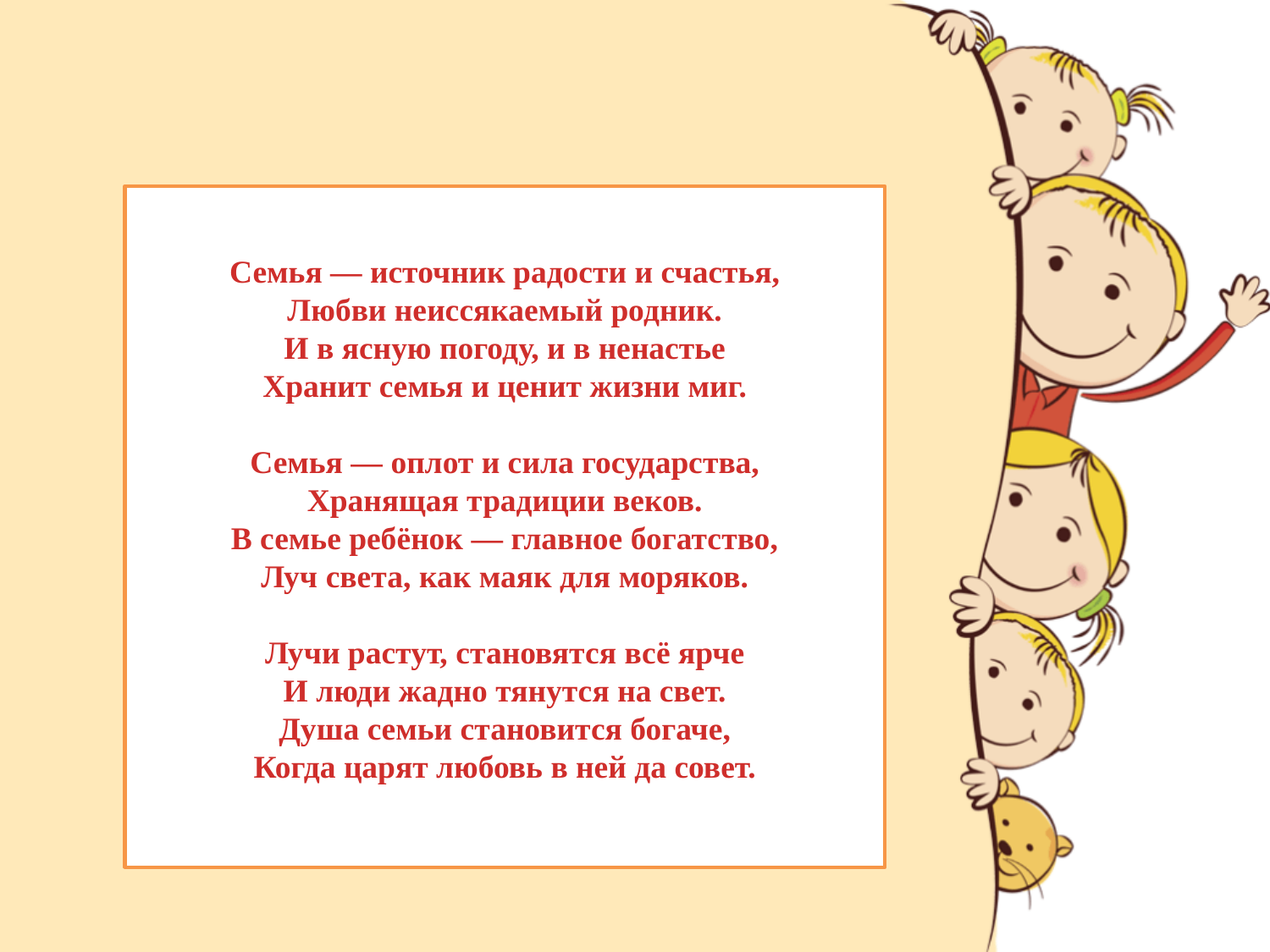

#

Семья — источник радости и счастья,
Любви неиссякаемый родник.
И в ясную погоду, и в ненастье
Хранит семья и ценит жизни миг.
Семья — оплот и сила государства,
Хранящая традиции веков.
В семье ребёнок — главное богатство,
Луч света, как маяк для моряков.
Лучи растут, становятся всё ярче
И люди жадно тянутся на свет.
Душа семьи становится богаче,
Когда царят любовь в ней да совет.